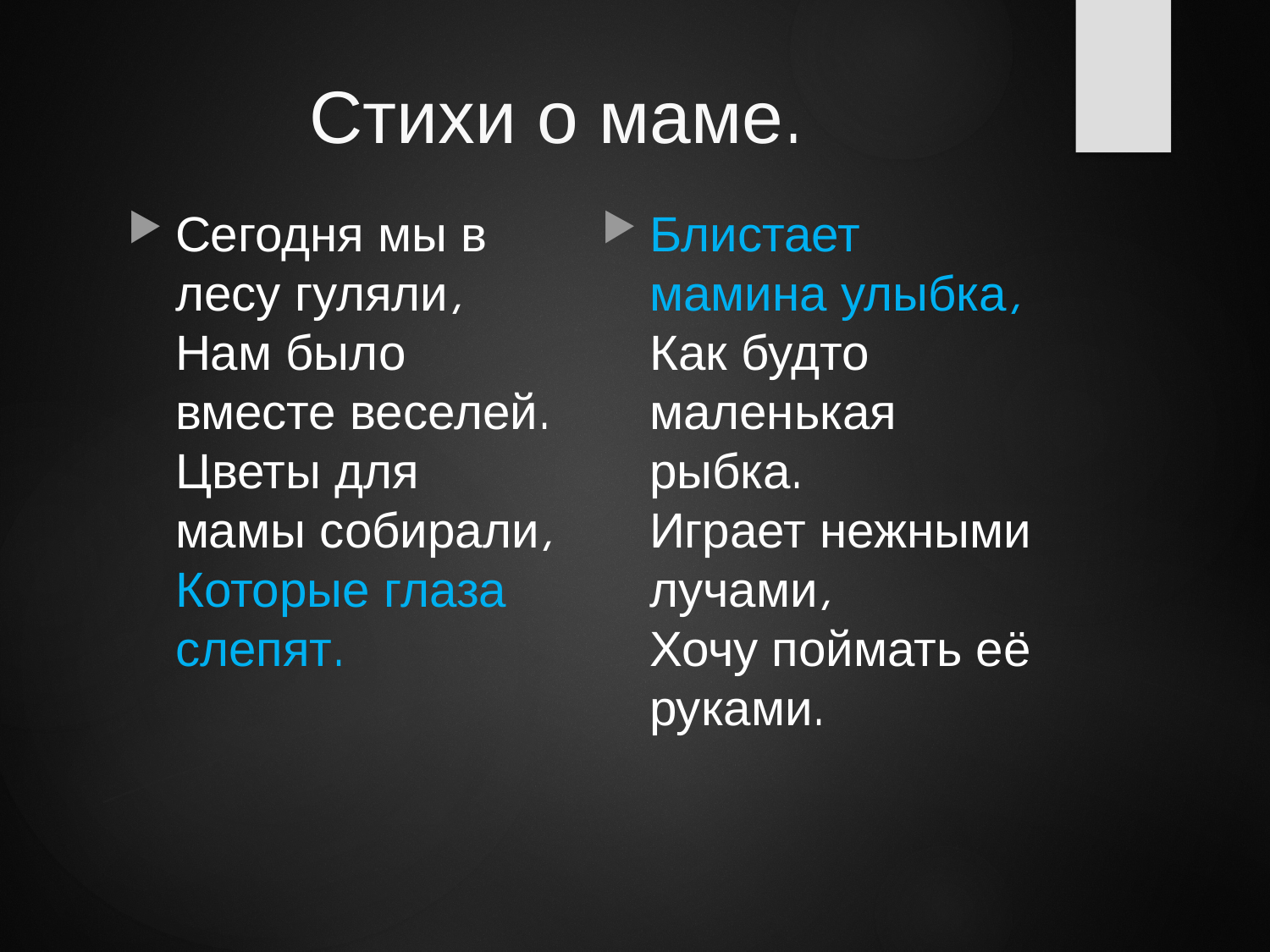

# Стихи о маме.
Сегодня мы в лесу гуляли,
Нам было вместе веселей.
Цветы для мамы собирали,
Которые глаза слепят.
Блистает мамина улыбка,
Как будто маленькая рыбка.
Играет нежными лучами,
Хочу поймать её руками.